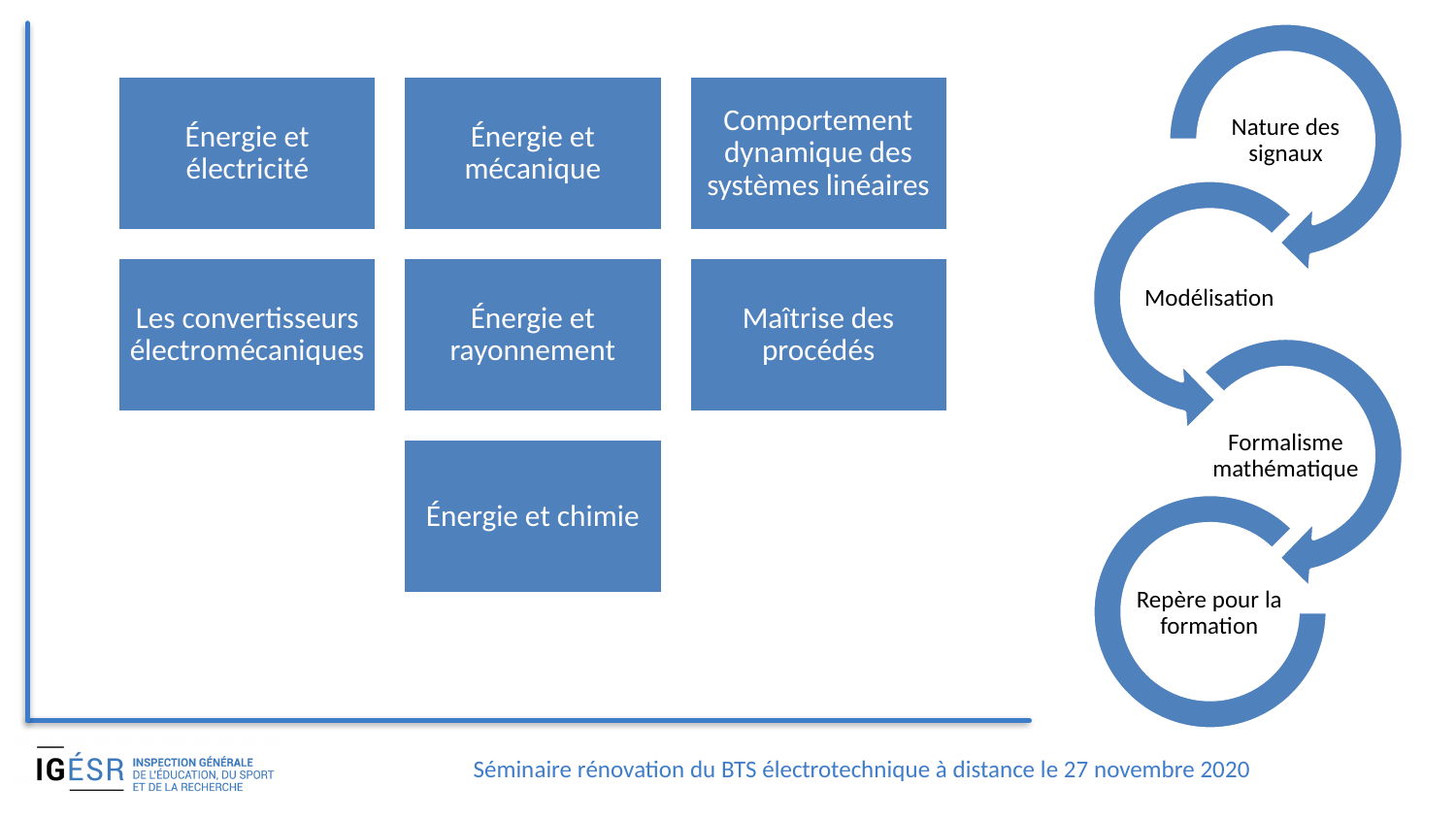

Nature des signaux
Modélisation
Formalisme mathématique
Repère pour la formation
Énergie et électricité
Énergie et mécanique
Comportement dynamique des systèmes linéaires
Les convertisseurs électromécaniques
Énergie et rayonnement
Maîtrise des procédés
Énergie et chimie